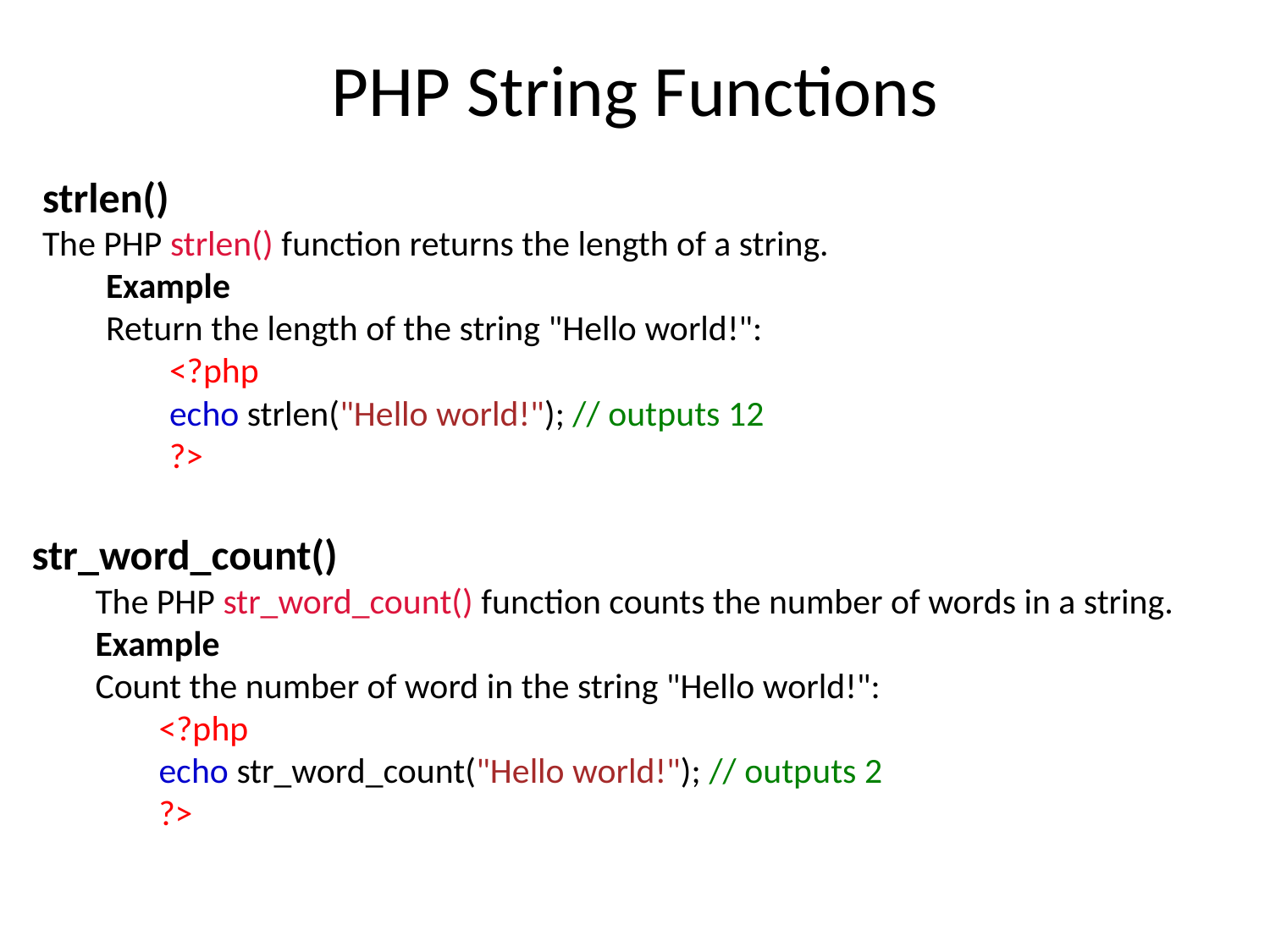

# PHP String Functions
strlen()
The PHP strlen() function returns the length of a string.
Example
Return the length of the string "Hello world!":
<?php
echo strlen("Hello world!"); // outputs 12
?>
str_word_count()
The PHP str_word_count() function counts the number of words in a string.
Example
Count the number of word in the string "Hello world!":
<?php
echo str_word_count("Hello world!"); // outputs 2
?>